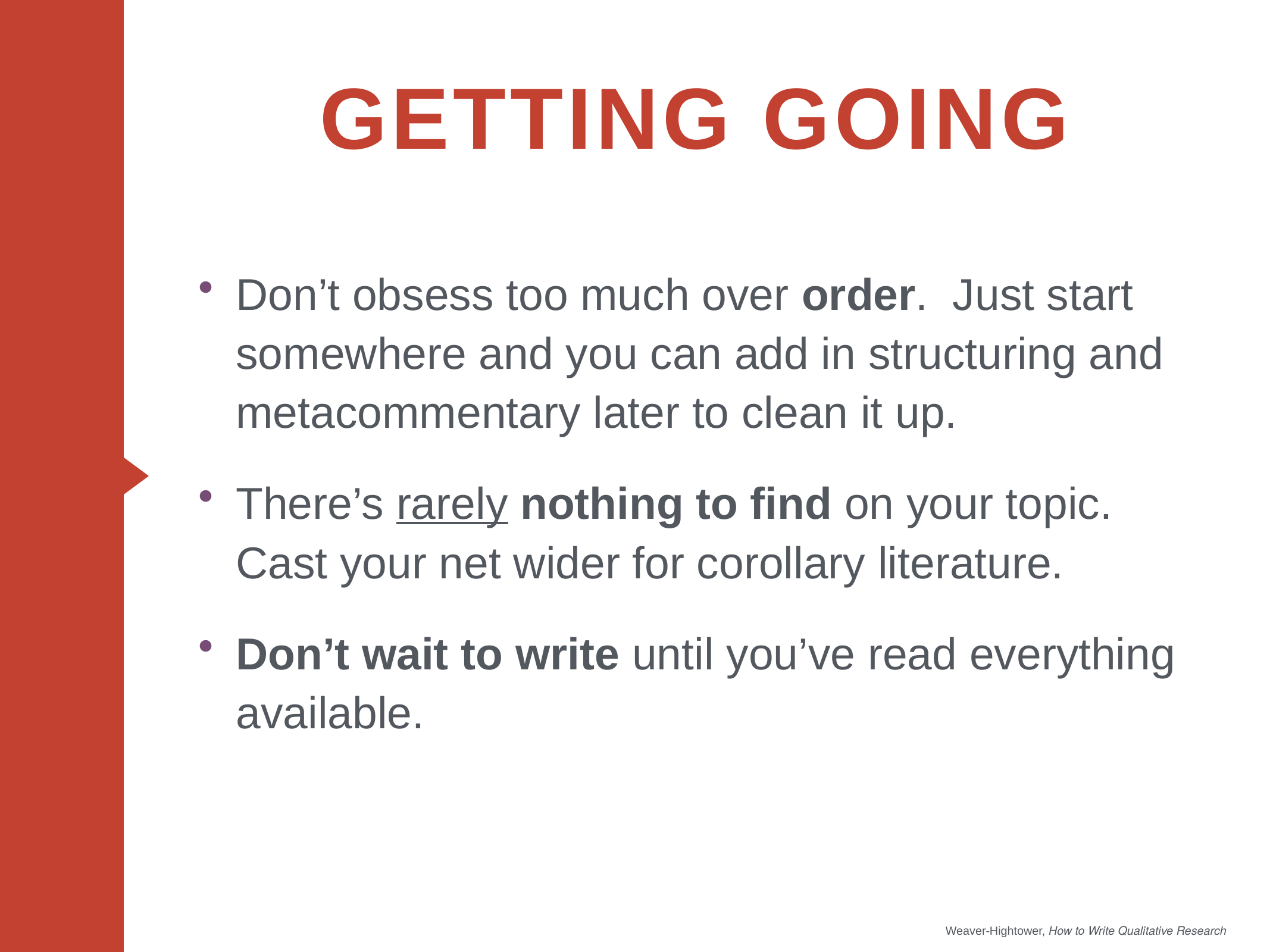

# getting Going
Don’t obsess too much over order.  Just start somewhere and you can add in structuring and metacommentary later to clean it up.
There’s rarely nothing to find on your topic.  Cast your net wider for corollary literature.
Don’t wait to write until you’ve read everything available.